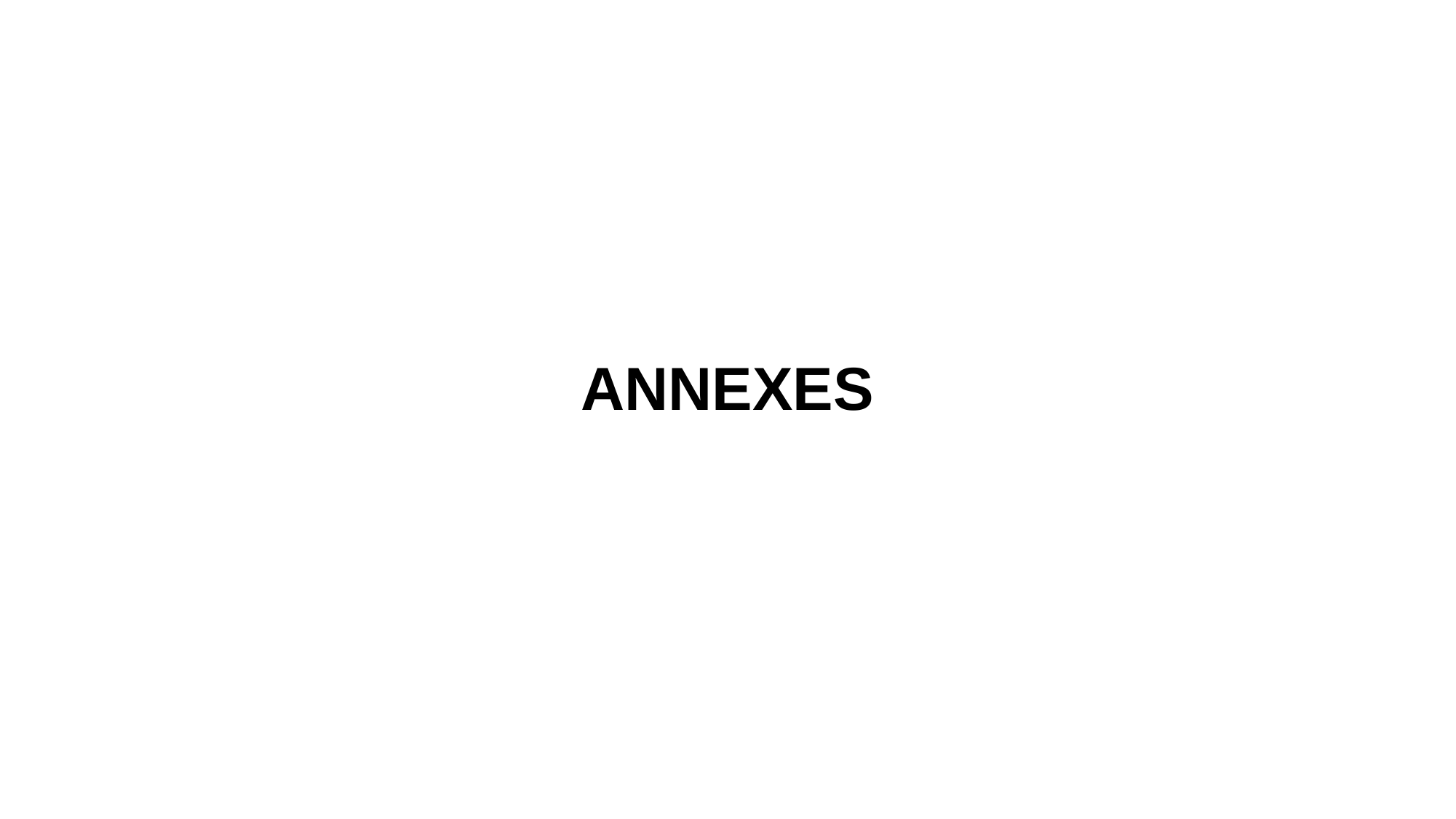

# ANNEXES
10
TITRE DE LA PRÉSENTATION | DATE